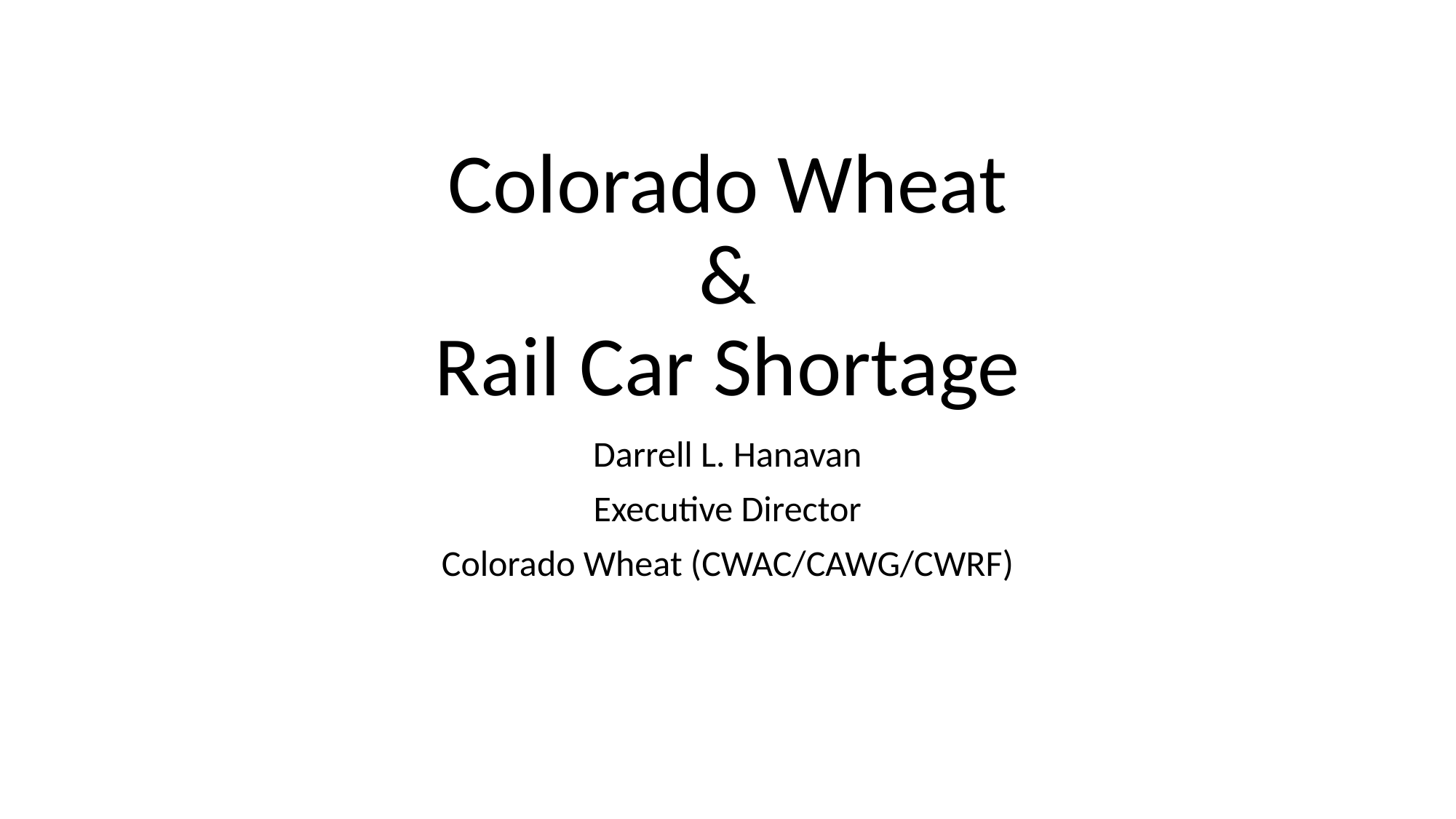

# Colorado Wheat & Rail Car Shortage
Darrell L. Hanavan
Executive Director
Colorado Wheat (CWAC/CAWG/CWRF)